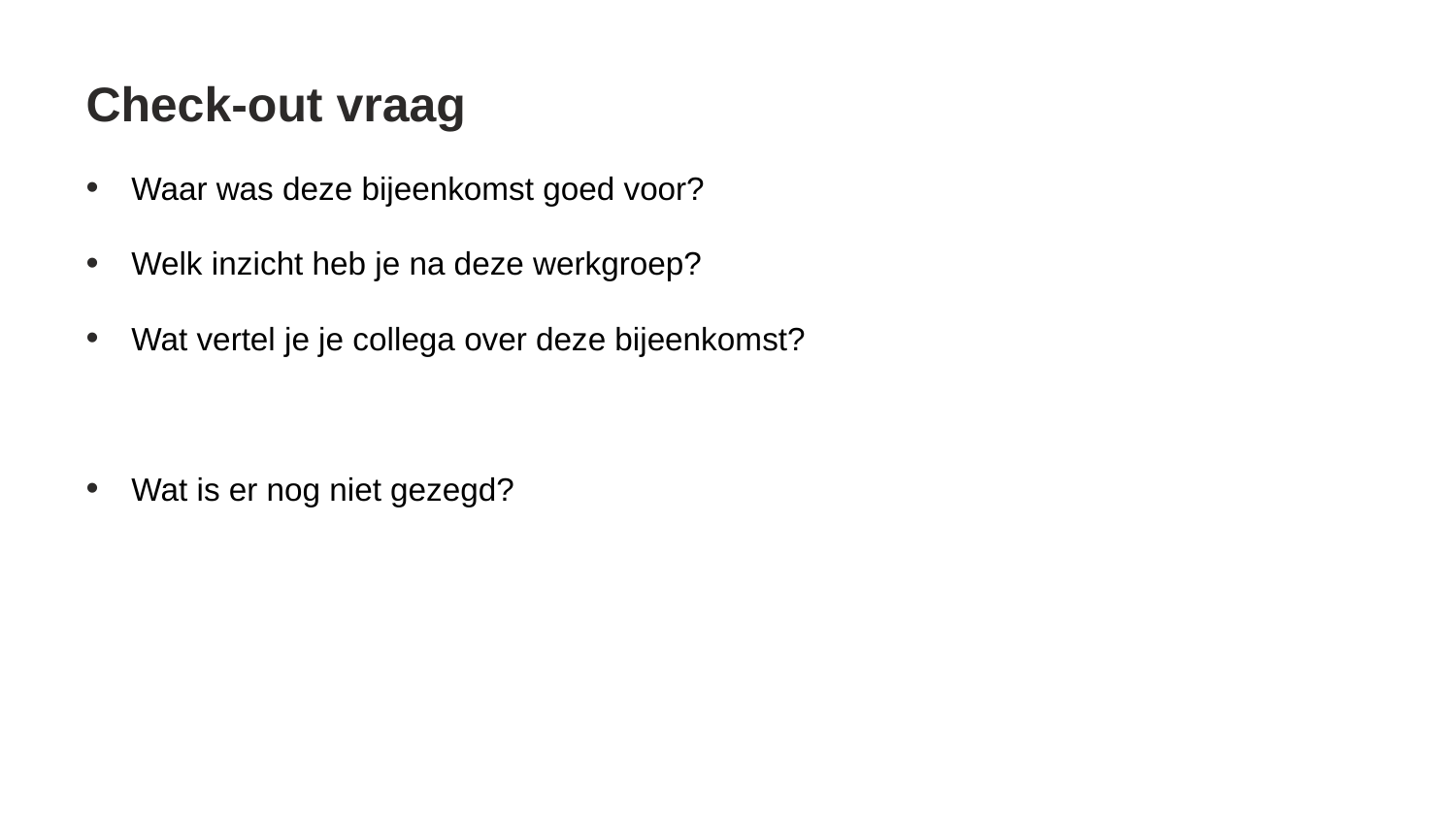

# Check-out vraag
Waar was deze bijeenkomst goed voor?
Welk inzicht heb je na deze werkgroep?
Wat vertel je je collega over deze bijeenkomst?

Wat is er nog niet gezegd?

15/10/2025